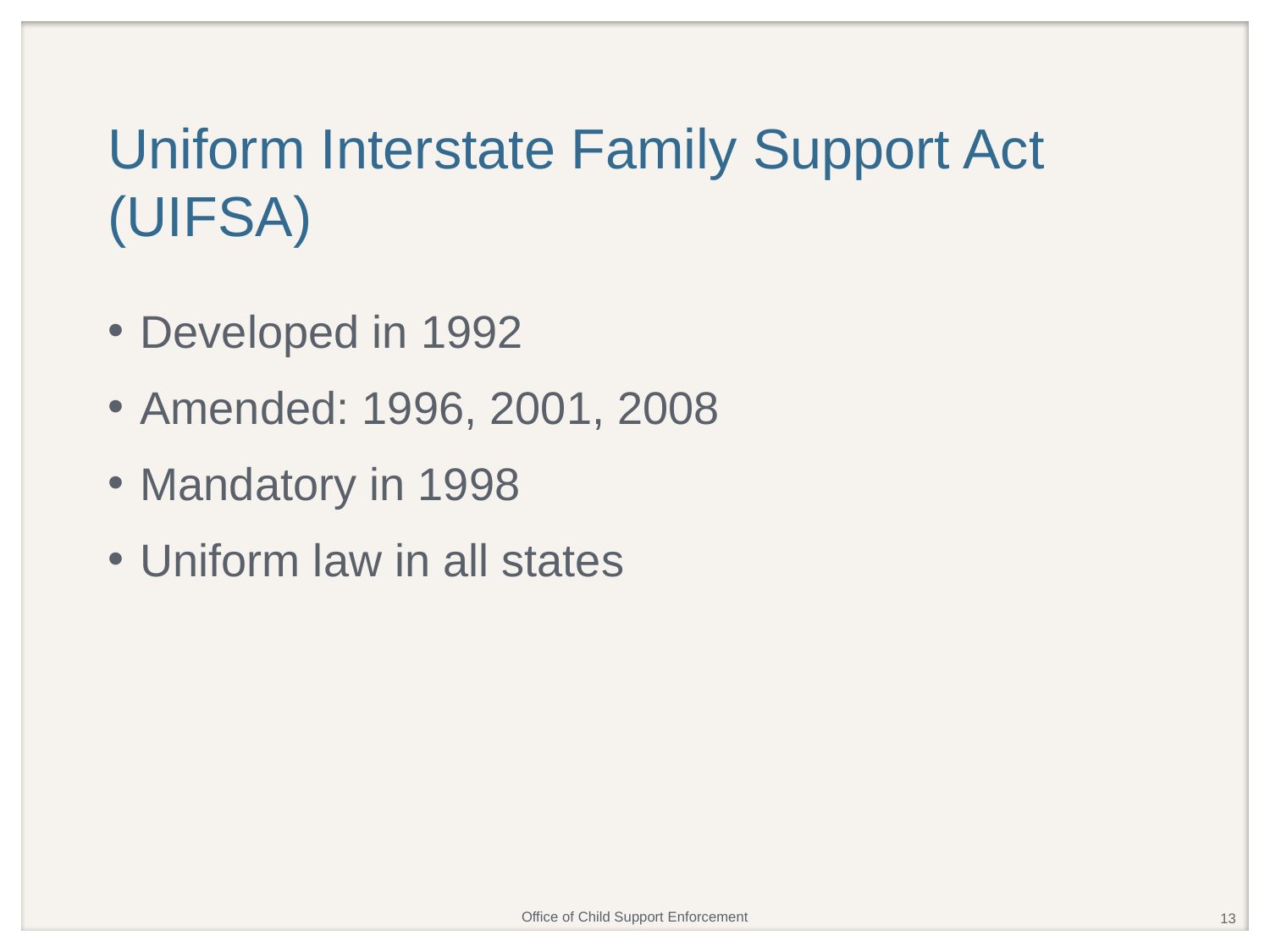

# Uniform Interstate Family Support Act (UIFSA)
Developed in 1992
Amended: 1996, 2001, 2008
Mandatory in 1998
Uniform law in all states
13